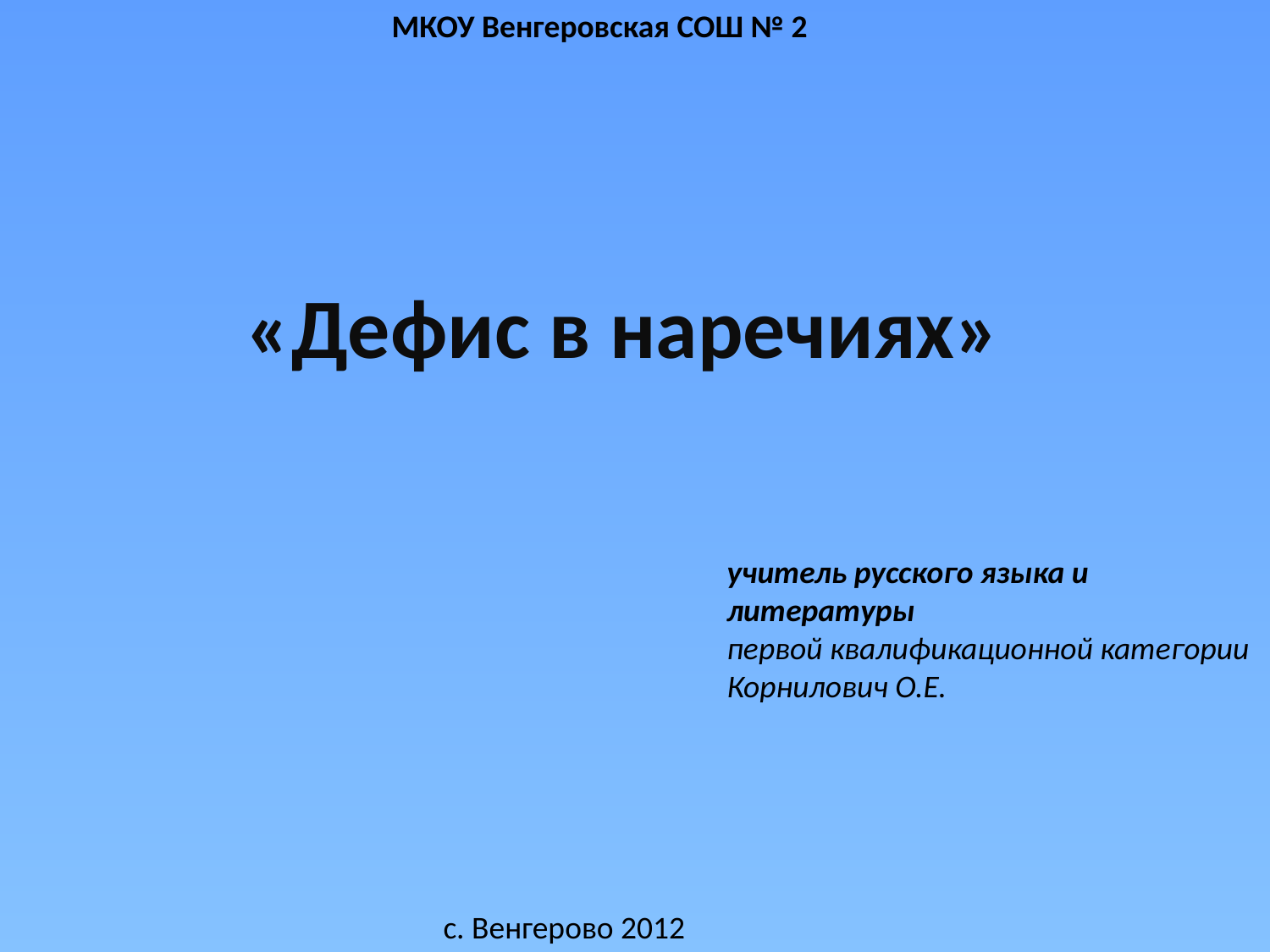

МКОУ Венгеровская СОШ № 2
«Дефис в наречиях»
учитель русского языка и литературы
первой квалификационной категории
Корнилович О.Е.
с. Венгерово 2012